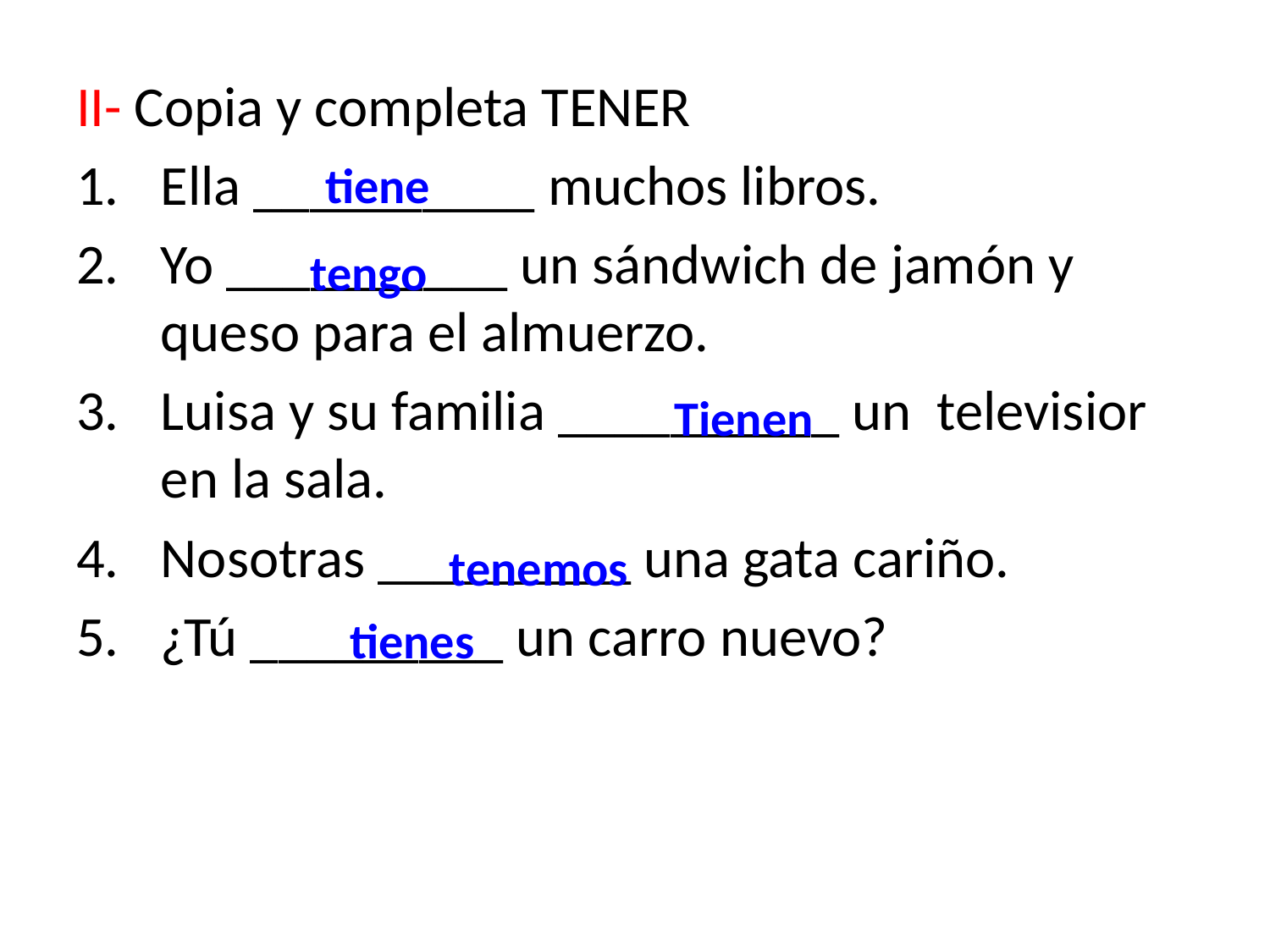

II- Copia y completa TENER
Ella __________ muchos libros.
Yo __________ un sándwich de jamón y queso para el almuerzo.
Luisa y su familia __________ un  televisior en la sala.
Nosotras _________ una gata cariño.
¿Tú _________ un carro nuevo?

tiene
tengo
Tienen
tenemos
tienes